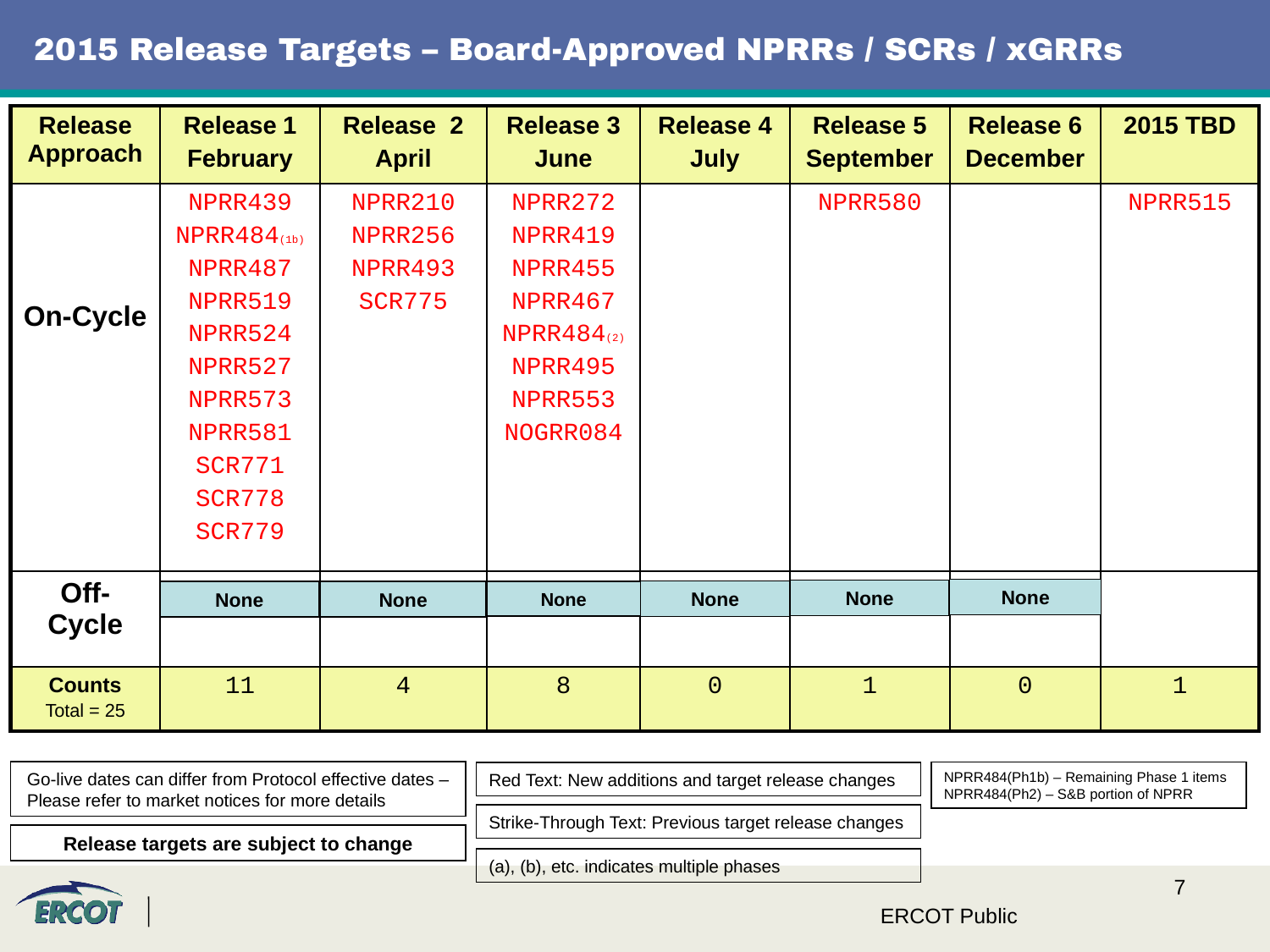

# 2015 Release Targets – Board-Approved NPRRs / SCRs / xGRRs
| Release Approach | Release 1 February | Release 2 April | Release 3 June | Release 4 July | Release 5 September | Release 6 December | 2015 TBD |
| --- | --- | --- | --- | --- | --- | --- | --- |
| On-Cycle | NPRR439 NPRR484(1b) NPRR487 NPRR519 NPRR524 NPRR527 NPRR573 NPRR581 SCR771 SCR778 SCR779 | NPRR210 NPRR256 NPRR493 SCR775 | NPRR272 NPRR419 NPRR455 NPRR467 NPRR484(2) NPRR495 NPRR553 NOGRR084 |  | NPRR580 |  | NPRR515 |
| Off-Cycle |  |  |  |  |  |  |  |
| Counts Total = 25 | 11 | 4 | 8 | 0 | 1 | 0 | 1 |

None
None
None
None
None
None
Go-live dates can differ from Protocol effective dates – Please refer to market notices for more details
NPRR484(Ph1b) – Remaining Phase 1 items
NPRR484(Ph2) – S&B portion of NPRR
Red Text: New additions and target release changes
Strike-Through Text: Previous target release changes
Release targets are subject to change
(a), (b), etc. indicates multiple phases
ERCOT Public